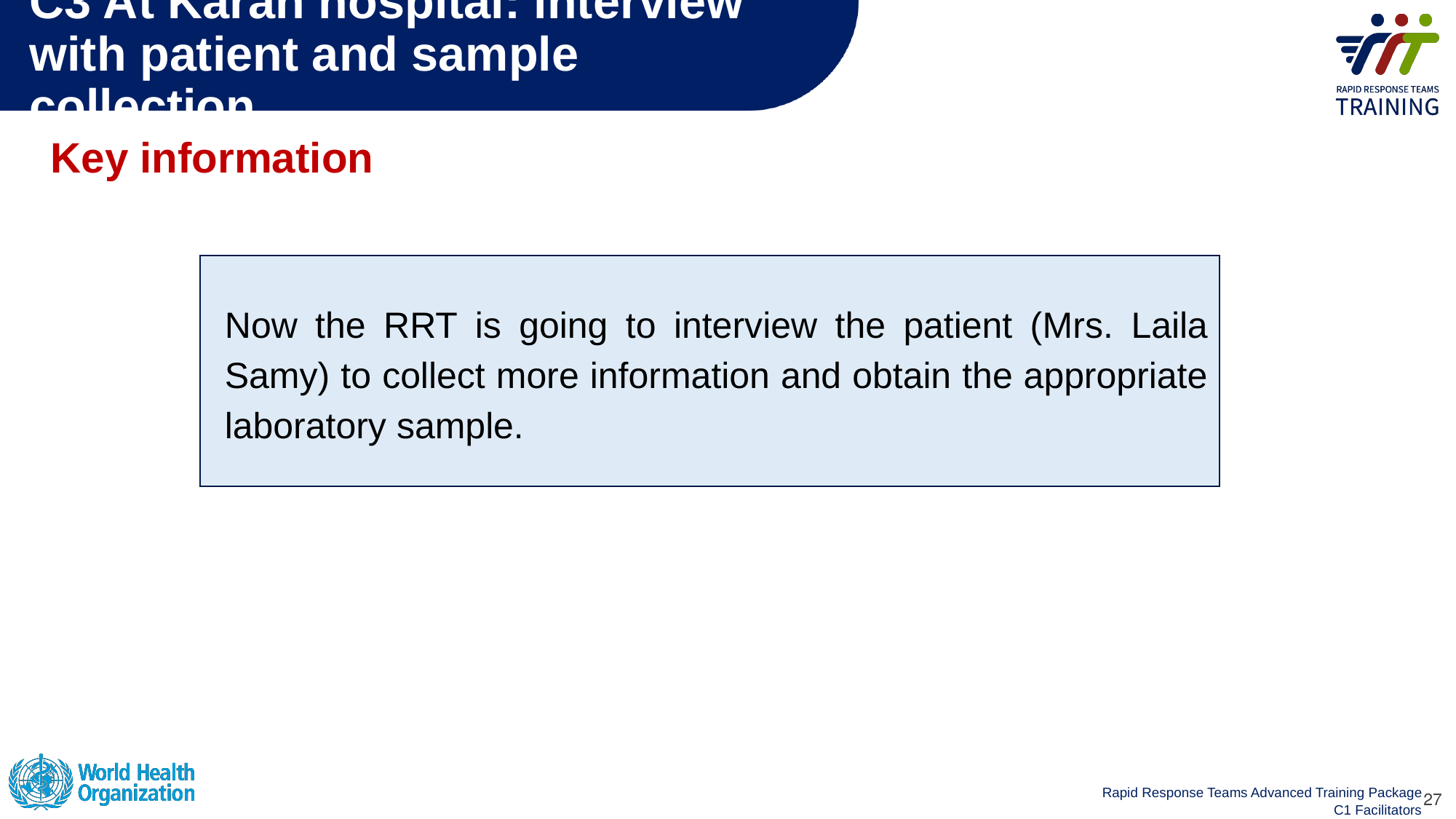

# C3 At Karan hospital: interview with patient and sample collection
Key information

Now the RRT is going to interview the patient (Mrs. Laila Samy) to collect more information and obtain the appropriate laboratory sample.